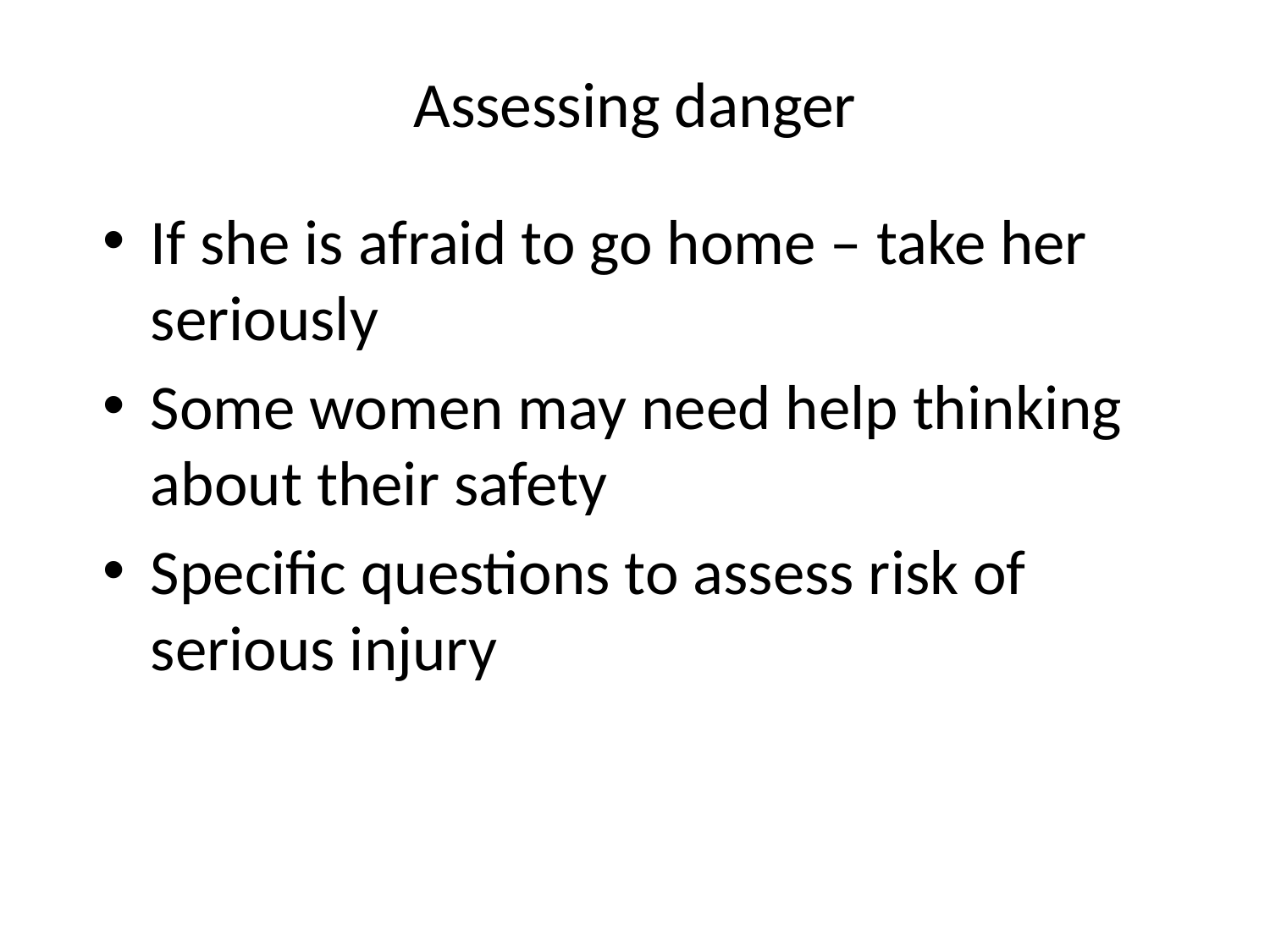

# Assessing danger
If she is afraid to go home – take her seriously
Some women may need help thinking about their safety
Specific questions to assess risk of serious injury